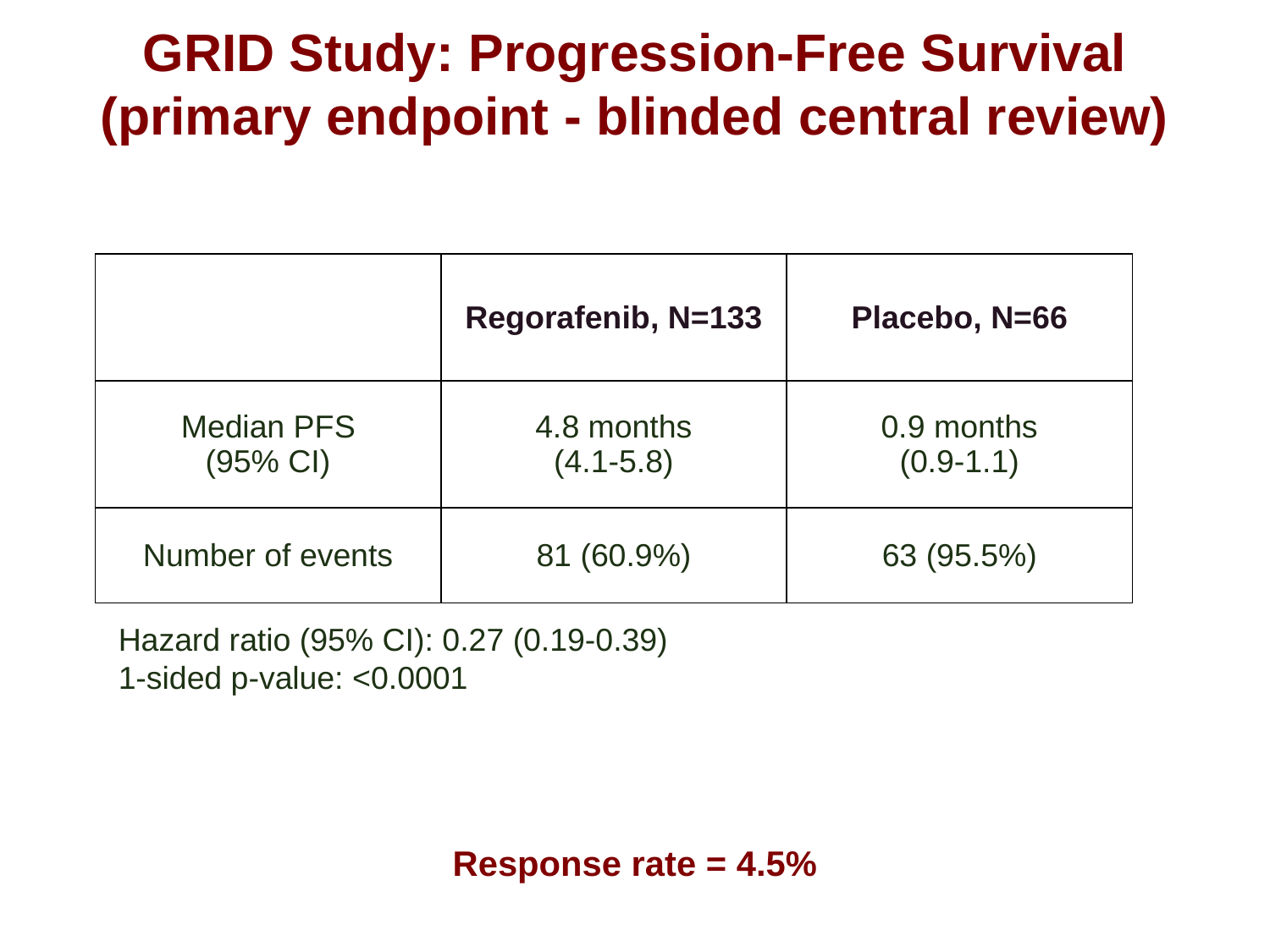

# GRID Study: Progression-Free Survival (primary endpoint - blinded central review)
|  | Regorafenib, N=133 | Placebo, N=66 |
| --- | --- | --- |
| Median PFS (95% CI) | 4.8 months (4.1-5.8) | 0.9 months (0.9-1.1) |
| Number of events | 81 (60.9%) | 63 (95.5%) |
Hazard ratio (95% CI): 0.27 (0.19-0.39)
1-sided p-value: <0.0001
Response rate = 4.5%